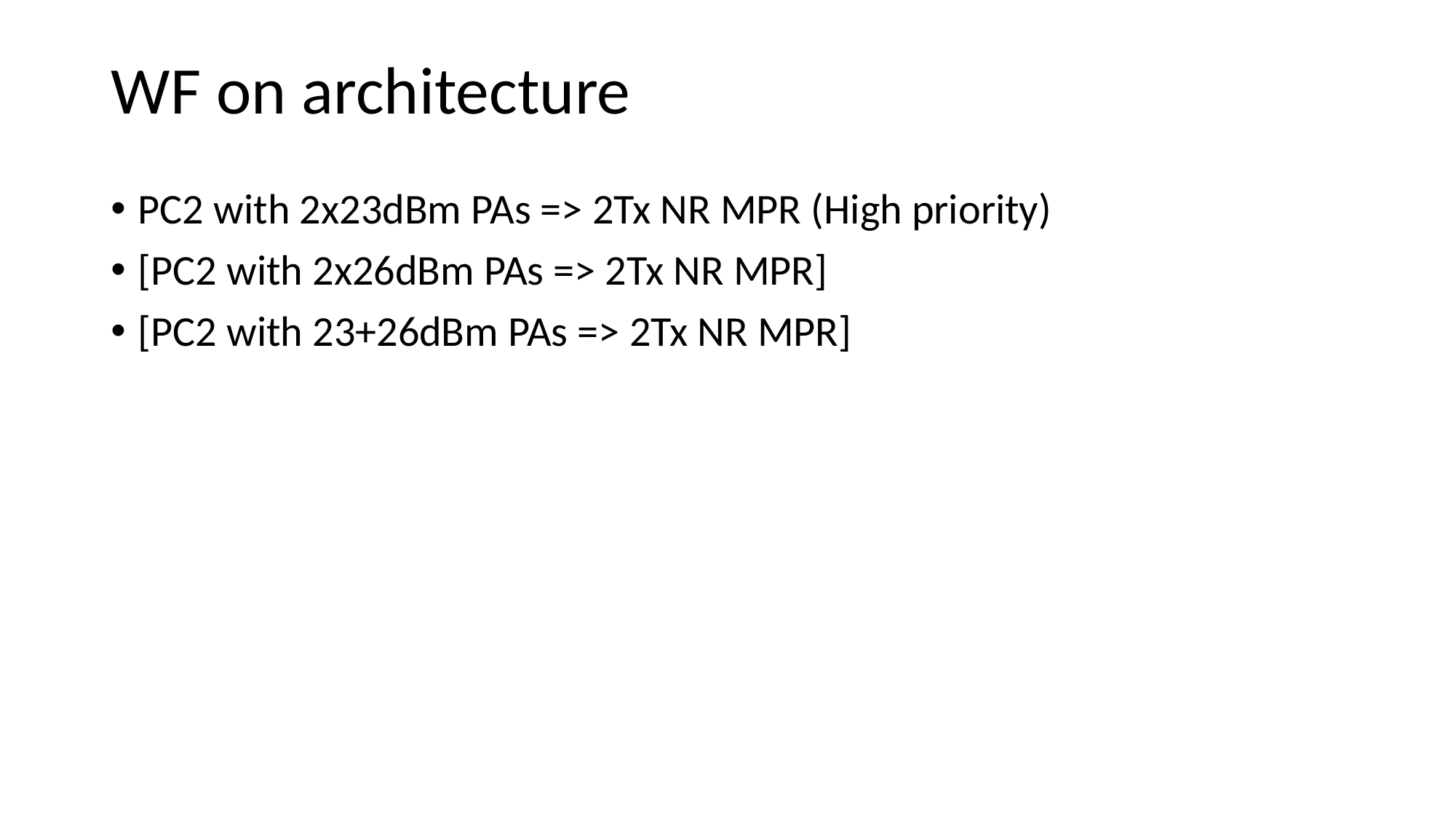

# WF on architecture
PC2 with 2x23dBm PAs => 2Tx NR MPR (High priority)
[PC2 with 2x26dBm PAs => 2Tx NR MPR]
[PC2 with 23+26dBm PAs => 2Tx NR MPR]